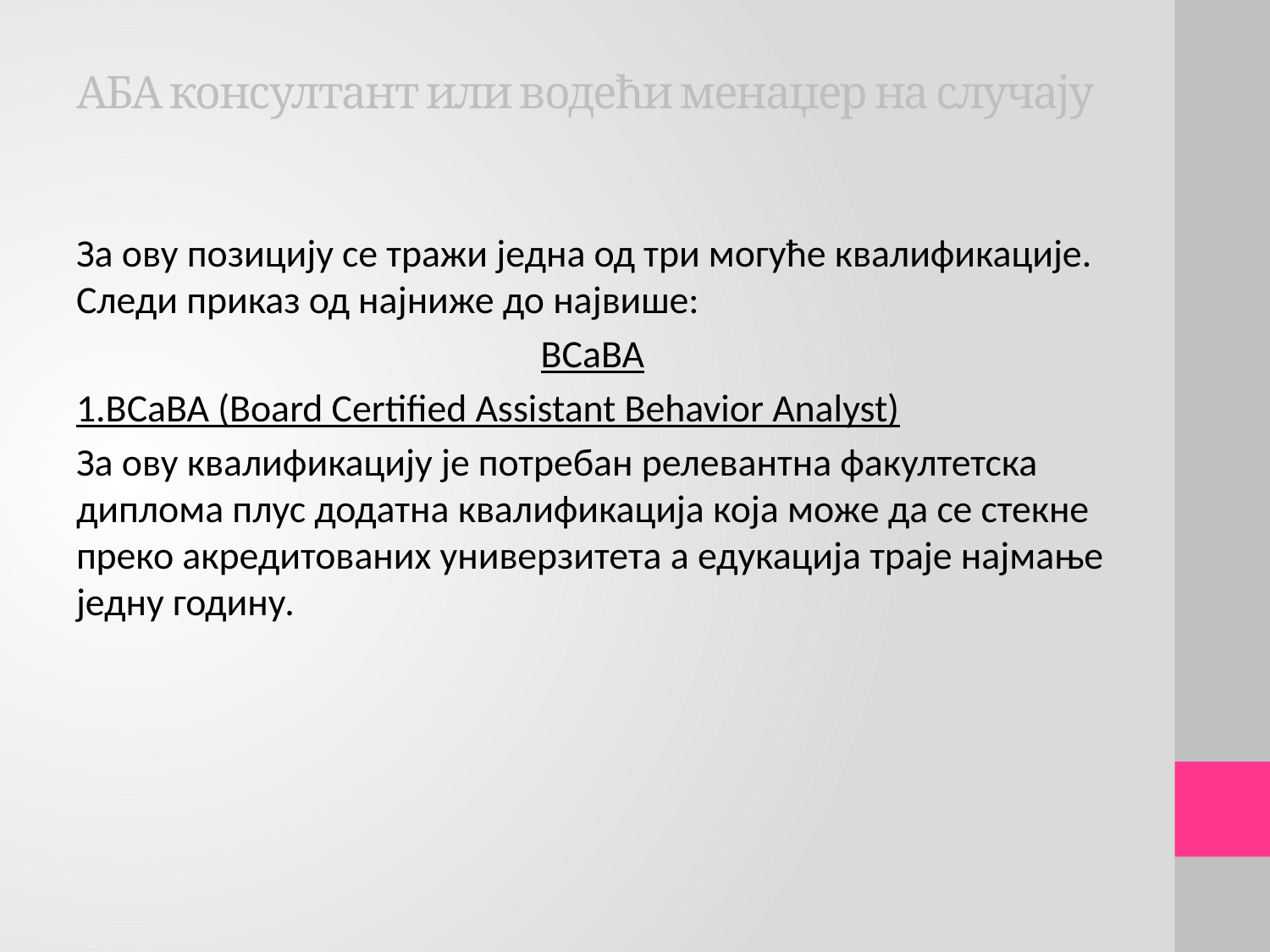

# АБА консултант или водећи менаџер на случају
За ову позицију се тражи једна од три могуће квалификације. Следи приказ од најниже до највише:
BCaBA
1.BCaBA (Board Certified Assistant Behavior Analyst)
За ову квалификацију је потребан релевантна факултетска диплома плус додатна квалификација која може да се стекне преко акредитованих универзитета а едукација траје најмање једну годину.